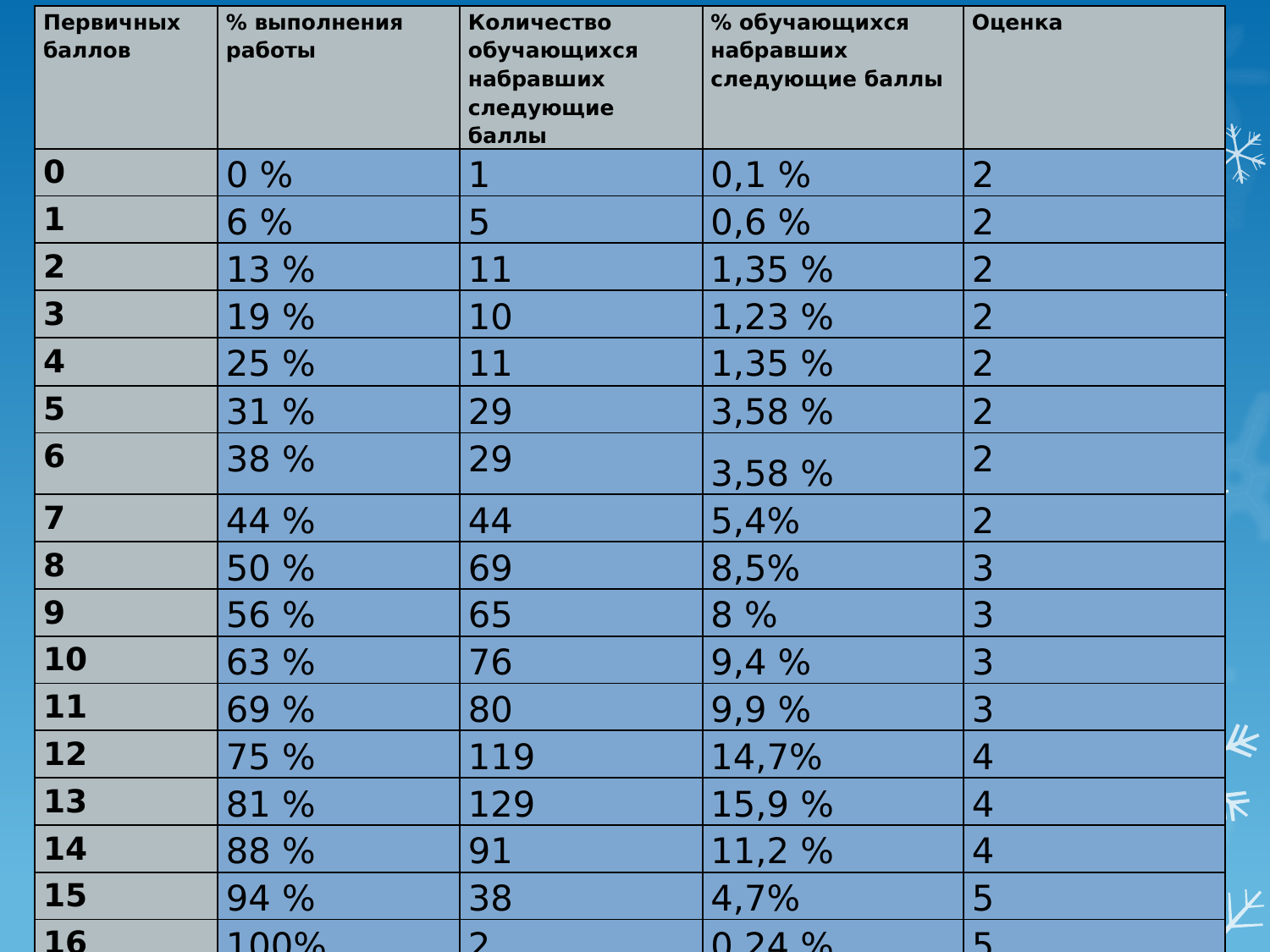

| Первичных баллов | % выполнения работы | Количество обучающихся набравших следующие баллы | % обучающихся набравших следующие баллы | Оценка |
| --- | --- | --- | --- | --- |
| 0 | 0 % | 1 | 0,1 % | 2 |
| 1 | 6 % | 5 | 0,6 % | 2 |
| 2 | 13 % | 11 | 1,35 % | 2 |
| 3 | 19 % | 10 | 1,23 % | 2 |
| 4 | 25 % | 11 | 1,35 % | 2 |
| 5 | 31 % | 29 | 3,58 % | 2 |
| 6 | 38 % | 29 | 3,58 % | 2 |
| 7 | 44 % | 44 | 5,4% | 2 |
| 8 | 50 % | 69 | 8,5% | 3 |
| 9 | 56 % | 65 | 8 % | 3 |
| 10 | 63 % | 76 | 9,4 % | 3 |
| 11 | 69 % | 80 | 9,9 % | 3 |
| 12 | 75 % | 119 | 14,7% | 4 |
| 13 | 81 % | 129 | 15,9 % | 4 |
| 14 | 88 % | 91 | 11,2 % | 4 |
| 15 | 94 % | 38 | 4,7% | 5 |
| 16 | 100% | 2 | 0,24 % | 5 |